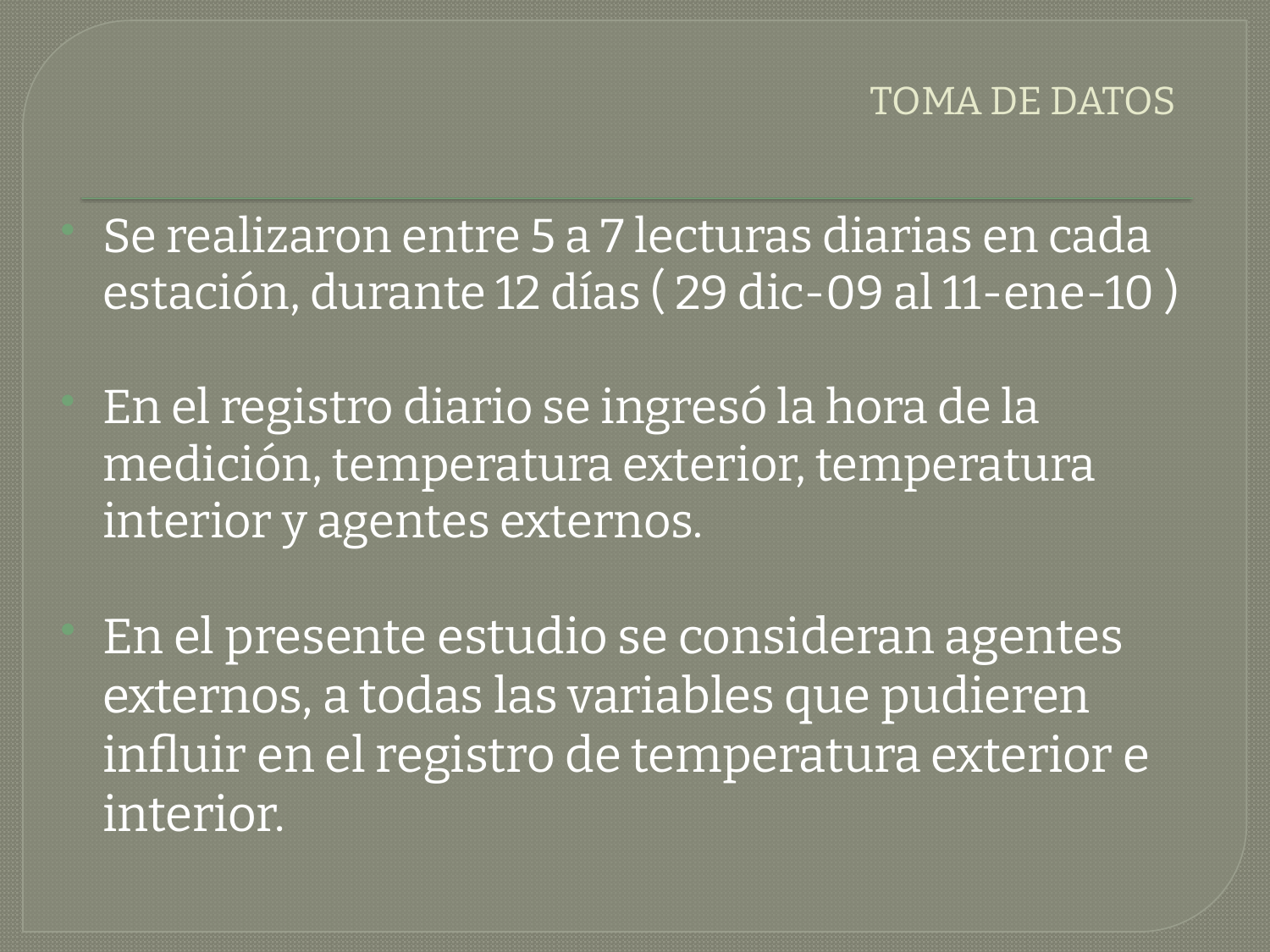

TOMA DE DATOS
Se realizaron entre 5 a 7 lecturas diarias en cada estación, durante 12 días ( 29 dic-09 al 11-ene-10 )

En el registro diario se ingresó la hora de la medición, temperatura exterior, temperatura interior y agentes externos.

En el presente estudio se consideran agentes externos, a todas las variables que pudieren influir en el registro de temperatura exterior e interior.